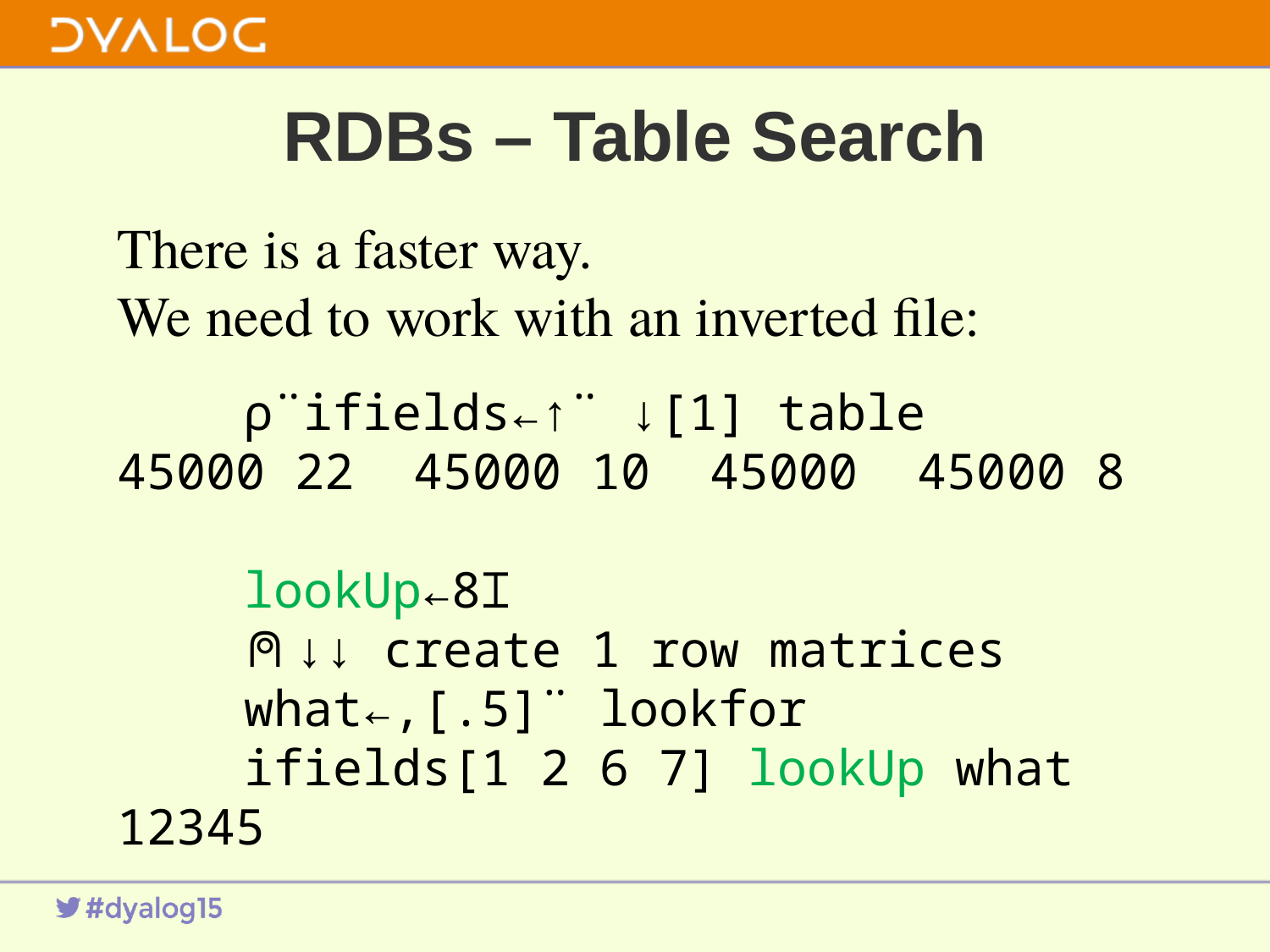

# RDBs – Table Search
There is a faster way.
We need to work with an inverted file:
	⍴¨ifields←↑¨ ↓[1] table
45000 22  45000 10  45000  45000 8
	lookUp←8⌶
    ⍝↓↓ create 1 row matrices
	what←,[.5]¨ lookfor
	ifields[1 2 6 7] lookUp what
12345